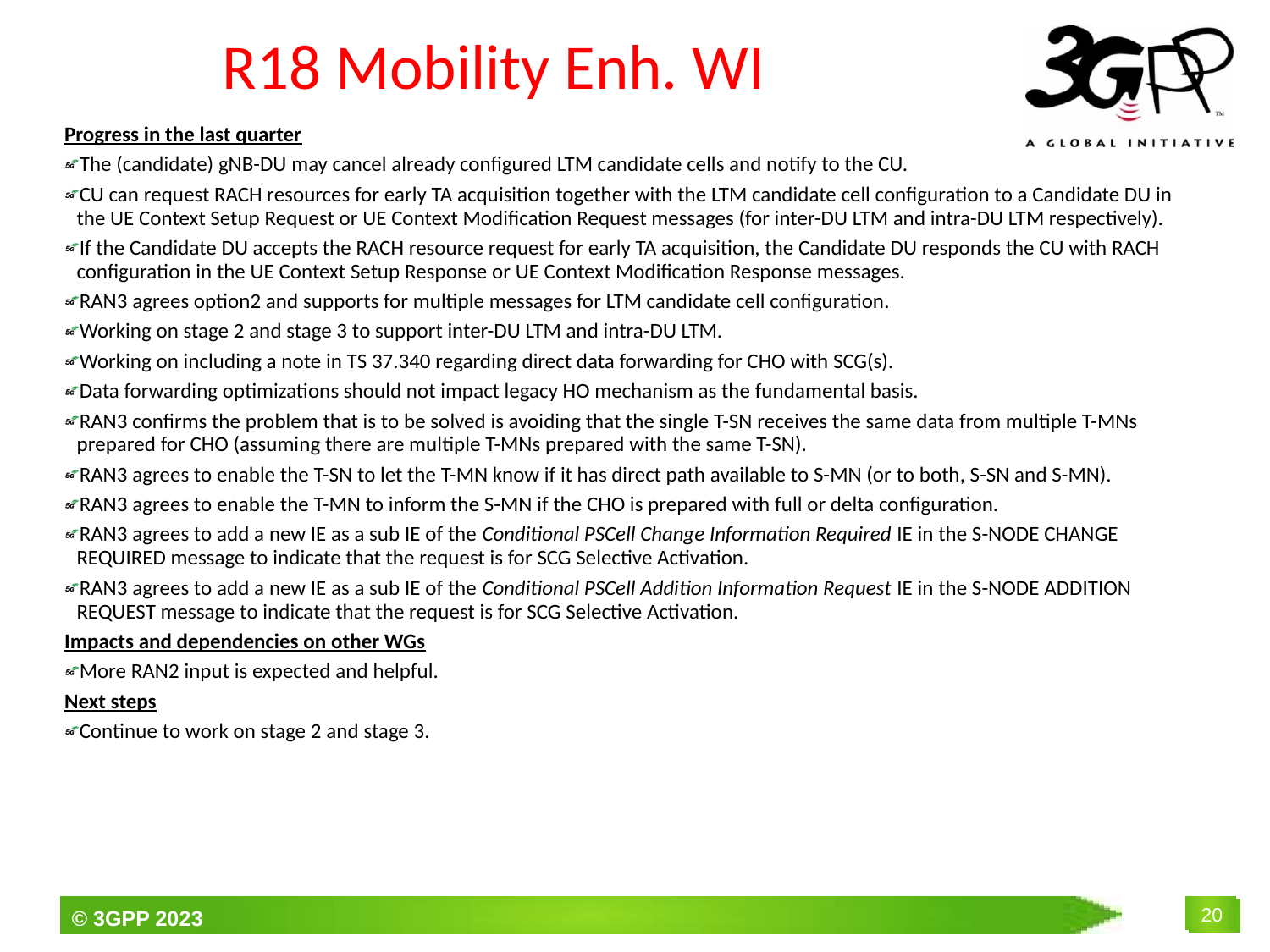

# R18 Mobility Enh. WI
Progress in the last quarter
The (candidate) gNB-DU may cancel already configured LTM candidate cells and notify to the CU.
CU can request RACH resources for early TA acquisition together with the LTM candidate cell configuration to a Candidate DU in the UE Context Setup Request or UE Context Modification Request messages (for inter-DU LTM and intra-DU LTM respectively).
If the Candidate DU accepts the RACH resource request for early TA acquisition, the Candidate DU responds the CU with RACH configuration in the UE Context Setup Response or UE Context Modification Response messages.
RAN3 agrees option2 and supports for multiple messages for LTM candidate cell configuration.
Working on stage 2 and stage 3 to support inter-DU LTM and intra-DU LTM.
Working on including a note in TS 37.340 regarding direct data forwarding for CHO with SCG(s).
Data forwarding optimizations should not impact legacy HO mechanism as the fundamental basis.
RAN3 confirms the problem that is to be solved is avoiding that the single T-SN receives the same data from multiple T-MNs prepared for CHO (assuming there are multiple T-MNs prepared with the same T-SN).
RAN3 agrees to enable the T-SN to let the T-MN know if it has direct path available to S-MN (or to both, S-SN and S-MN).
RAN3 agrees to enable the T-MN to inform the S-MN if the CHO is prepared with full or delta configuration.
RAN3 agrees to add a new IE as a sub IE of the Conditional PSCell Change Information Required IE in the S-NODE CHANGE REQUIRED message to indicate that the request is for SCG Selective Activation.
RAN3 agrees to add a new IE as a sub IE of the Conditional PSCell Addition Information Request IE in the S-NODE ADDITION REQUEST message to indicate that the request is for SCG Selective Activation.
Impacts and dependencies on other WGs
More RAN2 input is expected and helpful.
Next steps
Continue to work on stage 2 and stage 3.

20